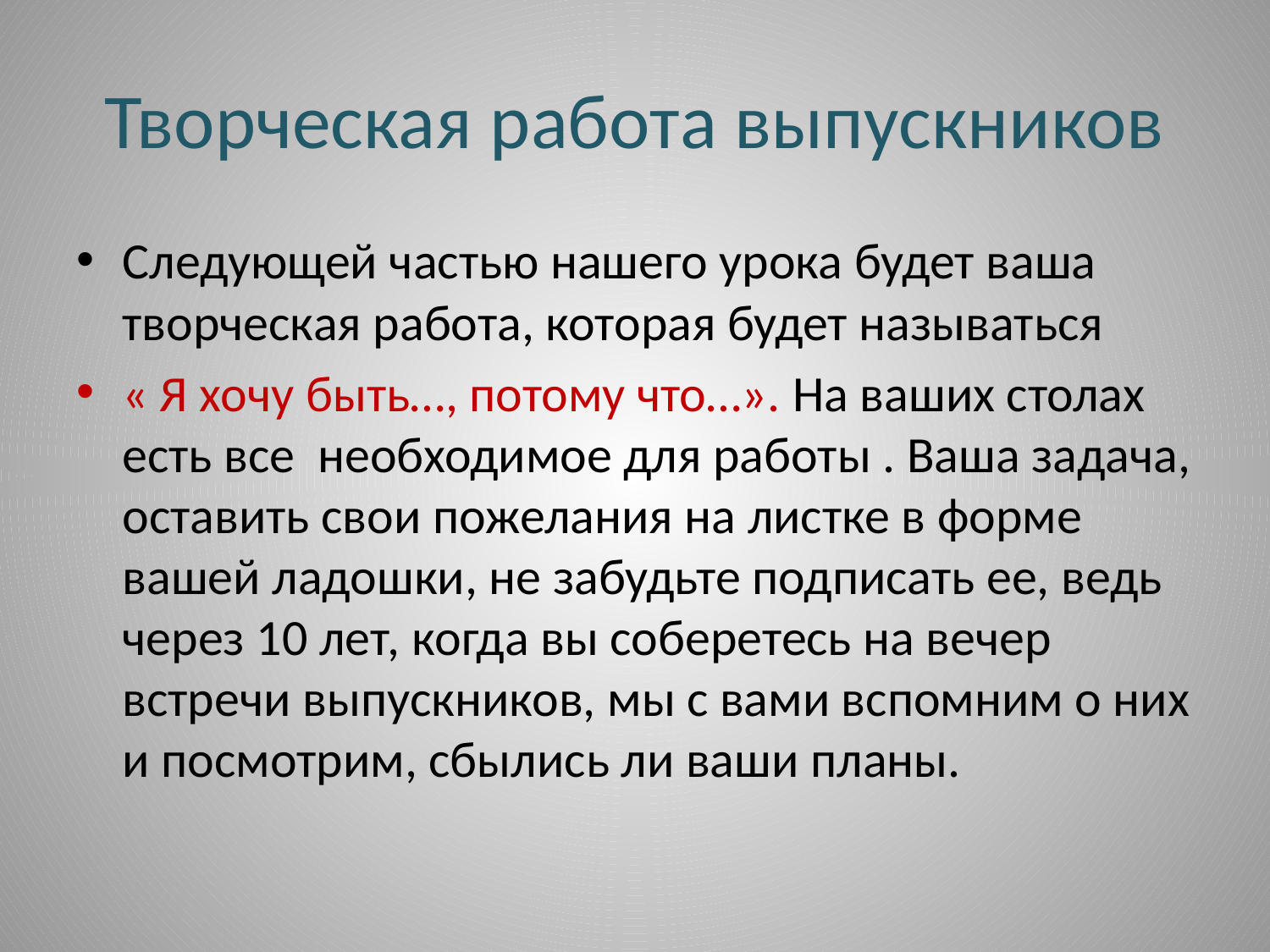

# Творческая работа выпускников
Следующей частью нашего урока будет ваша творческая работа, которая будет называться
« Я хочу быть…, потому что…». На ваших столах есть все  необходимое для работы . Ваша задача, оставить свои пожелания на листке в форме вашей ладошки, не забудьте подписать ее, ведь через 10 лет, когда вы соберетесь на вечер встречи выпускников, мы с вами вспомним о них и посмотрим, сбылись ли ваши планы.